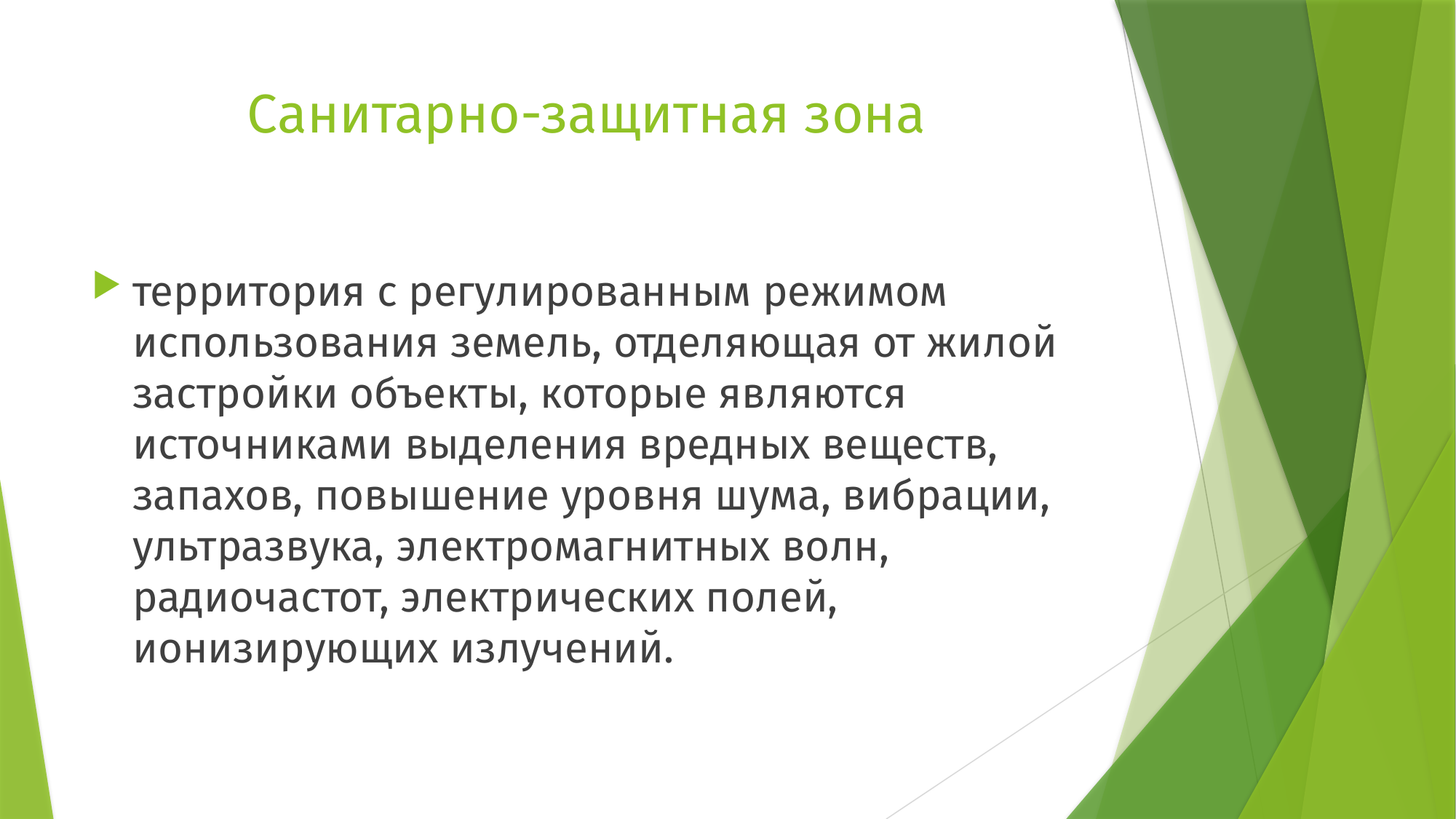

# Санитарно-защитная зона
территория с регулированным режимом использования земель, отделяющая от жилой застройки объекты, которые являются источниками выделения вредных веществ, запахов, повышение уровня шума, вибрации, ультразвука, электромагнитных волн, радиочастот, электрических полей, ионизирующих излучений.